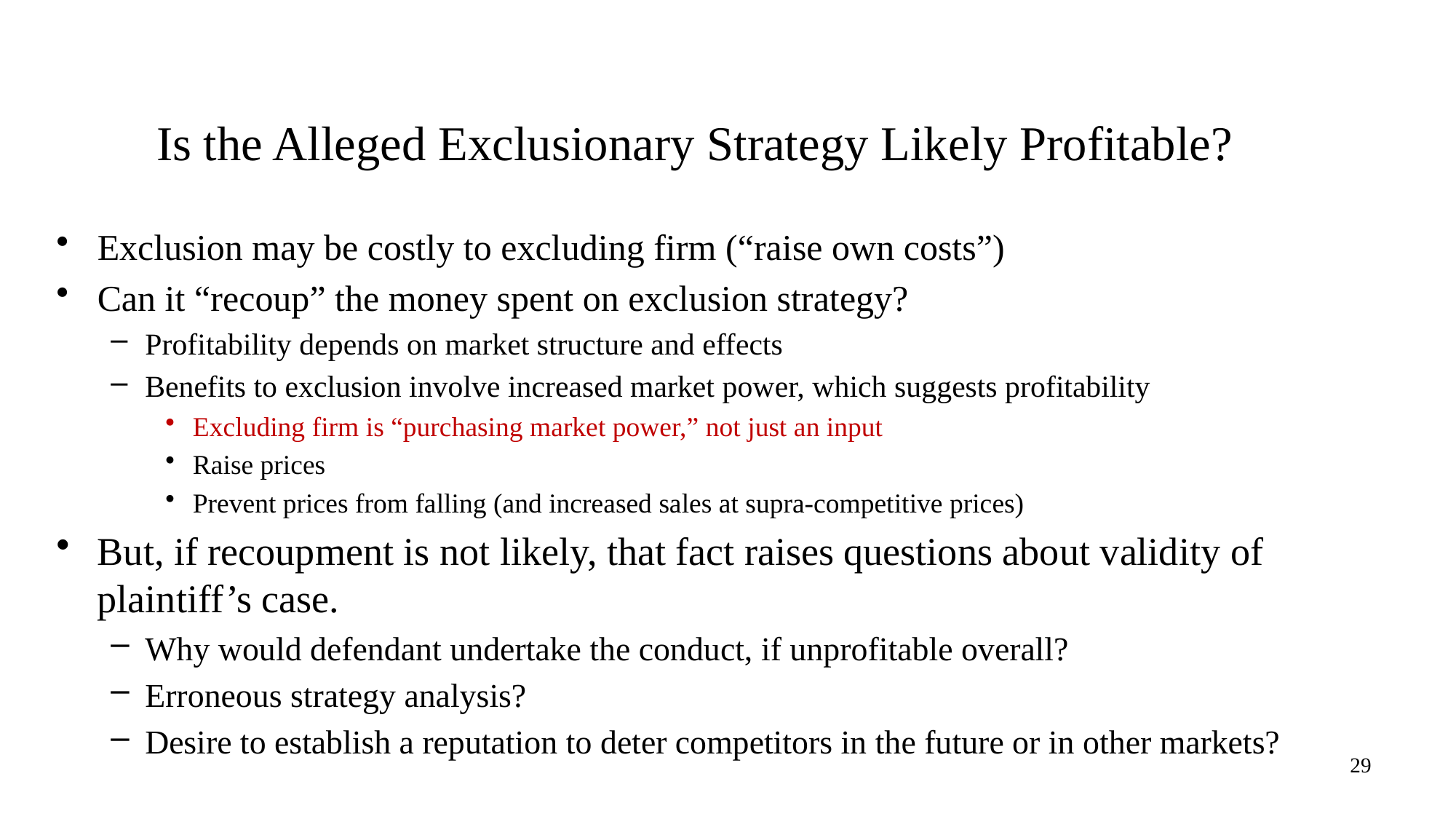

# Is the Alleged Exclusionary Strategy Likely Profitable?
Exclusion may be costly to excluding firm (“raise own costs”)
Can it “recoup” the money spent on exclusion strategy?
Profitability depends on market structure and effects
Benefits to exclusion involve increased market power, which suggests profitability
Excluding firm is “purchasing market power,” not just an input
Raise prices
Prevent prices from falling (and increased sales at supra-competitive prices)
But, if recoupment is not likely, that fact raises questions about validity of plaintiff’s case.
Why would defendant undertake the conduct, if unprofitable overall?
Erroneous strategy analysis?
Desire to establish a reputation to deter competitors in the future or in other markets?
29